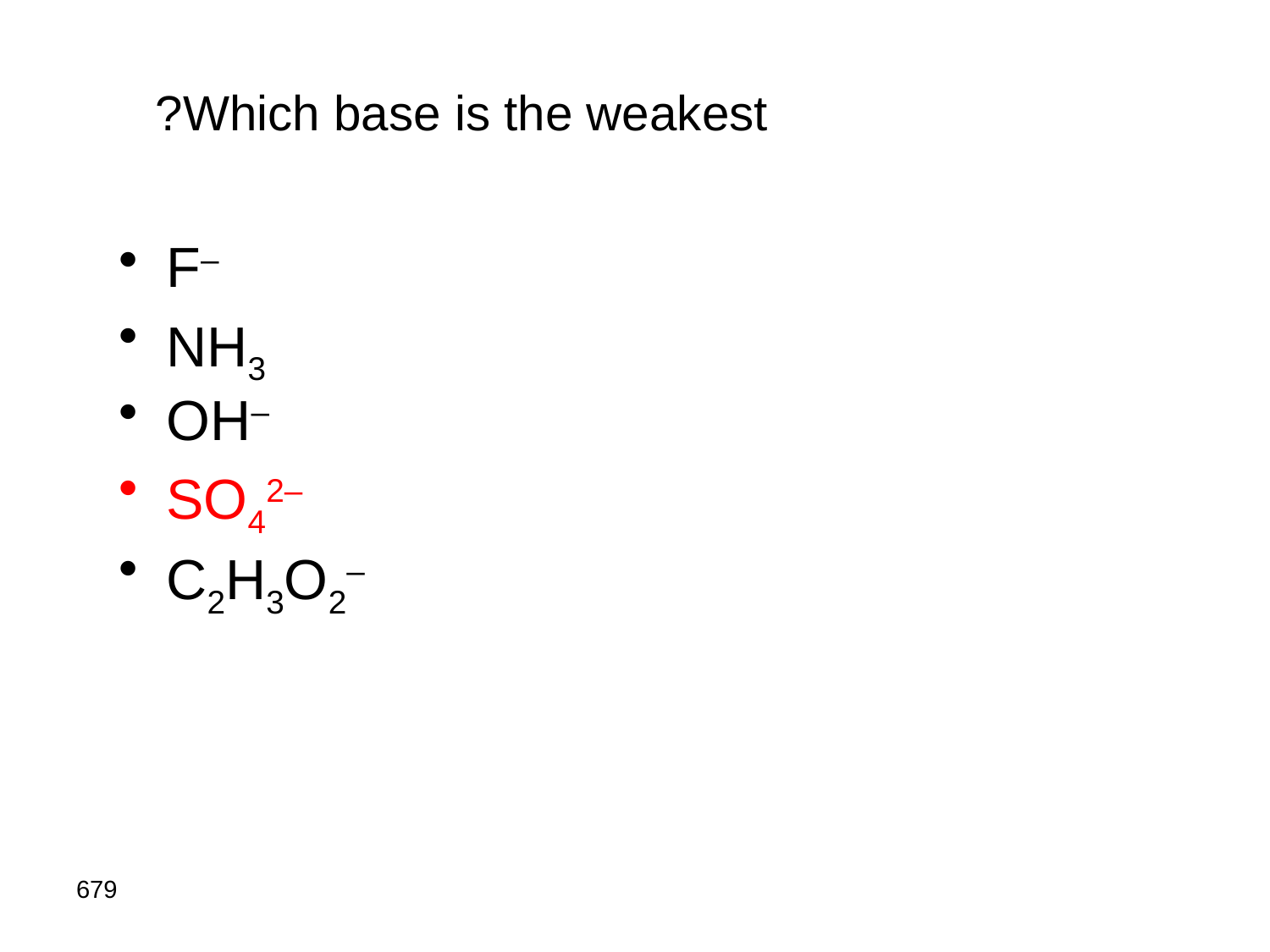

# Which base is the weakest?
F–
NH3
OH–
SO42–
C2H3O2–
679